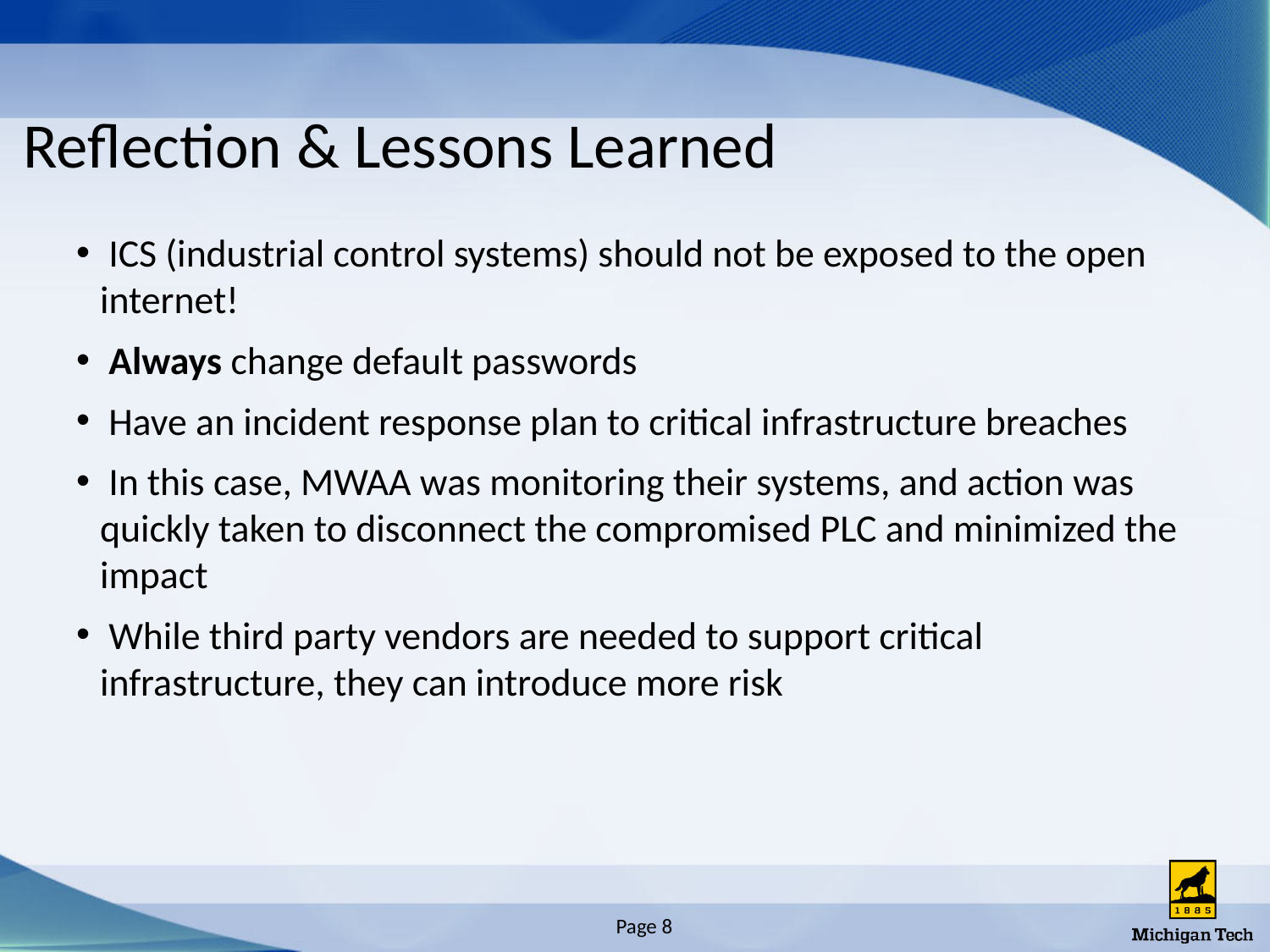

# Reflection & Lessons Learned
 ICS (industrial control systems) should not be exposed to the open internet!
 Always change default passwords
 Have an incident response plan to critical infrastructure breaches
 In this case, MWAA was monitoring their systems, and action was quickly taken to disconnect the compromised PLC and minimized the impact
 While third party vendors are needed to support critical infrastructure, they can introduce more risk